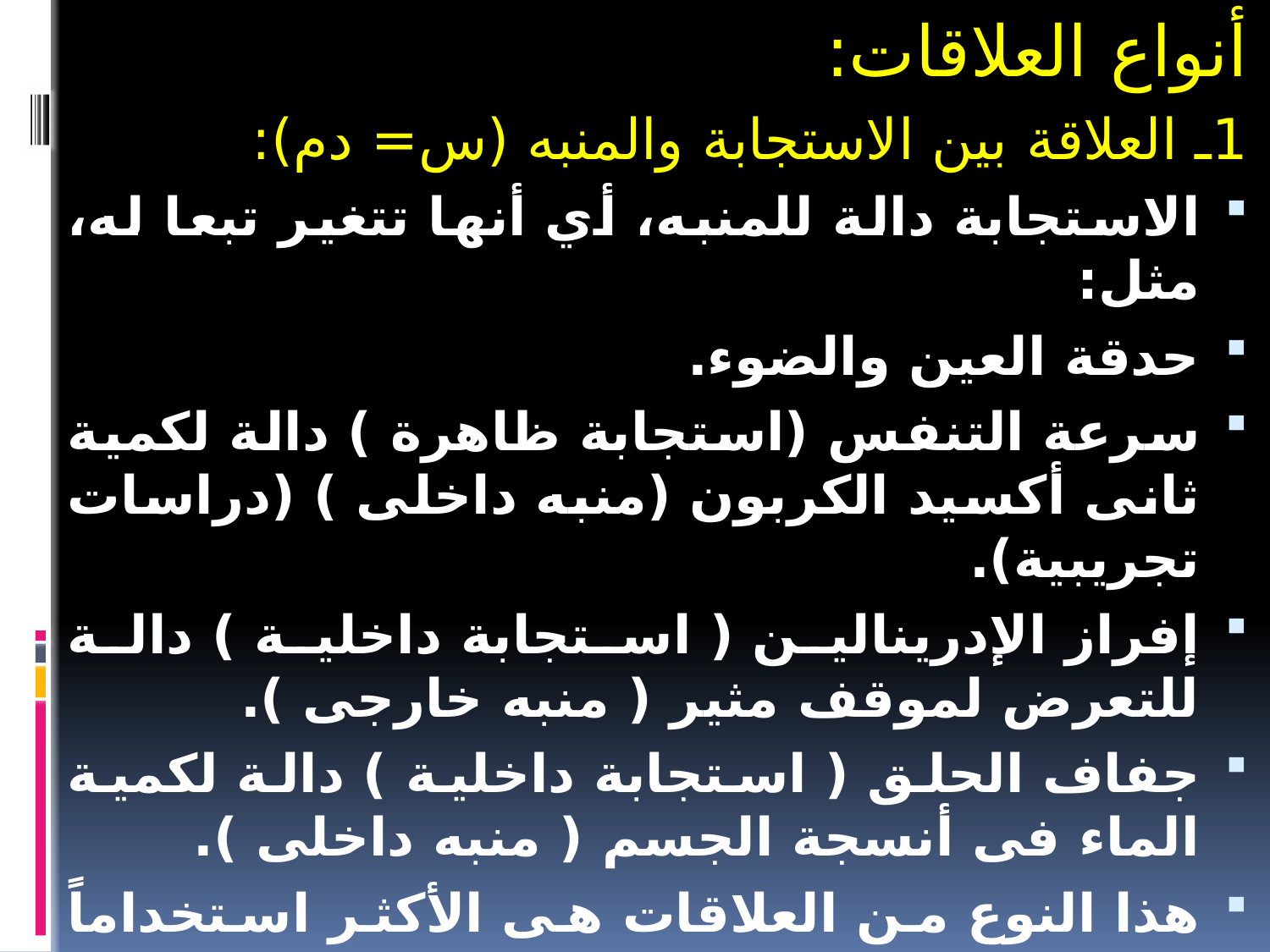

أنواع العلاقات:
1ـ العلاقة بين الاستجابة والمنبه (س= دم):
الاستجابة دالة للمنبه، أي أنها تتغير تبعا له، مثل:
حدقة العين والضوء.
سرعة التنفس (استجابة ظاهرة ) دالة لكمية ثانى أكسيد الكربون (منبه داخلى ) (دراسات تجريبية).
إفراز الإدرينالين ( استجابة داخلية ) دالة للتعرض لموقف مثير ( منبه خارجى ).
جفاف الحلق ( استجابة داخلية ) دالة لكمية الماء فى أنسجة الجسم ( منبه داخلى ).
هذا النوع من العلاقات هى الأكثر استخداماً فى الدراسات التجريبية.